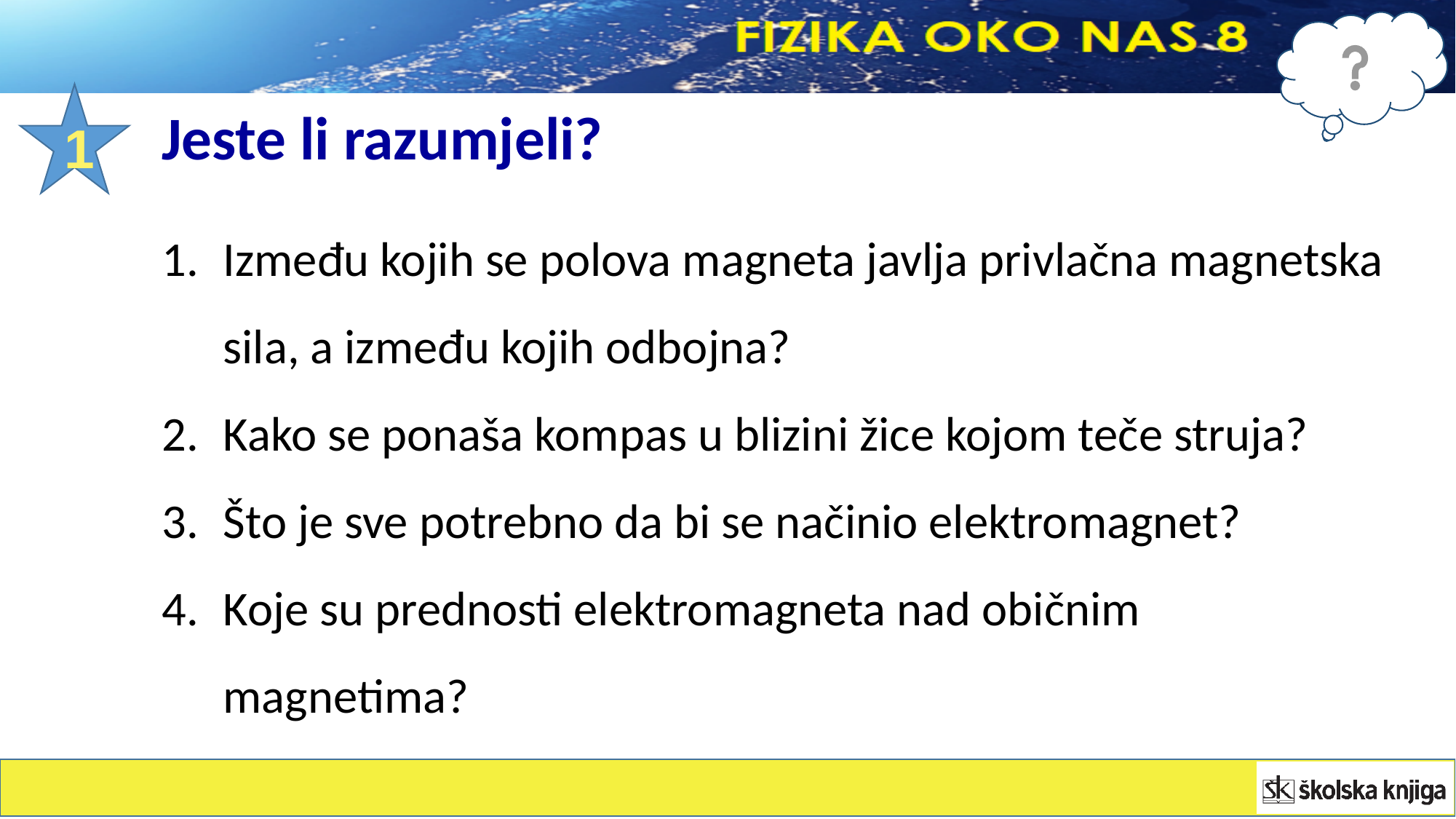

1
Jeste li razumjeli?
Između kojih se polova magneta javlja privlačna magnetska sila, a između kojih odbojna?
Kako se ponaša kompas u blizini žice kojom teče struja?
Što je sve potrebno da bi se načinio elektromagnet?
Koje su prednosti elektromagneta nad običnim magnetima?